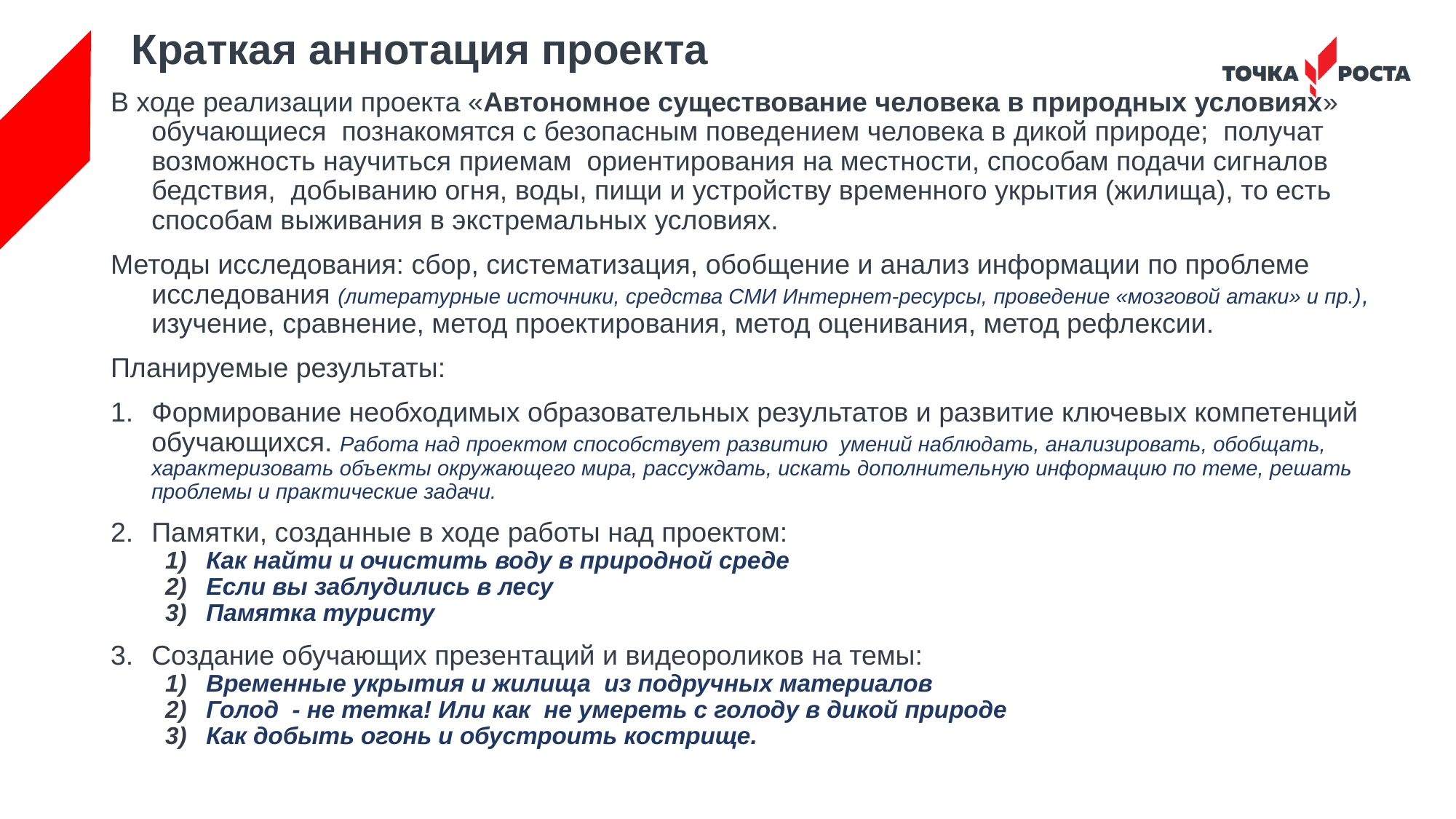

# Краткая аннотация проекта
В ходе реализации проекта «Автономное существование человека в природных условиях» обучающиеся  познакомятся с безопасным поведением человека в дикой природе;  получат возможность научиться приемам  ориентирования на местности, способам подачи сигналов бедствия,  добыванию огня, воды, пищи и устройству временного укрытия (жилища), то есть способам выживания в экстремальных условиях.
Методы исследования: сбор, систематизация, обобщение и анализ информации по проблеме исследования (литературные источники, средства СМИ Интернет-ресурсы, проведение «мозговой атаки» и пр.), изучение, сравнение, метод проектирования, метод оценивания, метод рефлексии.
Планируемые результаты:
Формирование необходимых образовательных результатов и развитие ключевых компетенций обучающихся. Работа над проектом способствует развитию  умений наблюдать, анализировать, обобщать, характеризовать объекты окружающего мира, рассуждать, искать дополнительную информацию по теме, решать проблемы и практические задачи.
Памятки, созданные в ходе работы над проектом:
Как найти и очистить воду в природной среде
Если вы заблудились в лесу
Памятка туристу
Создание обучающих презентаций и видеороликов на темы:
Временные укрытия и жилища  из подручных материалов
Голод  - не тетка! Или как  не умереть с голоду в дикой природе
Как добыть огонь и обустроить кострище.